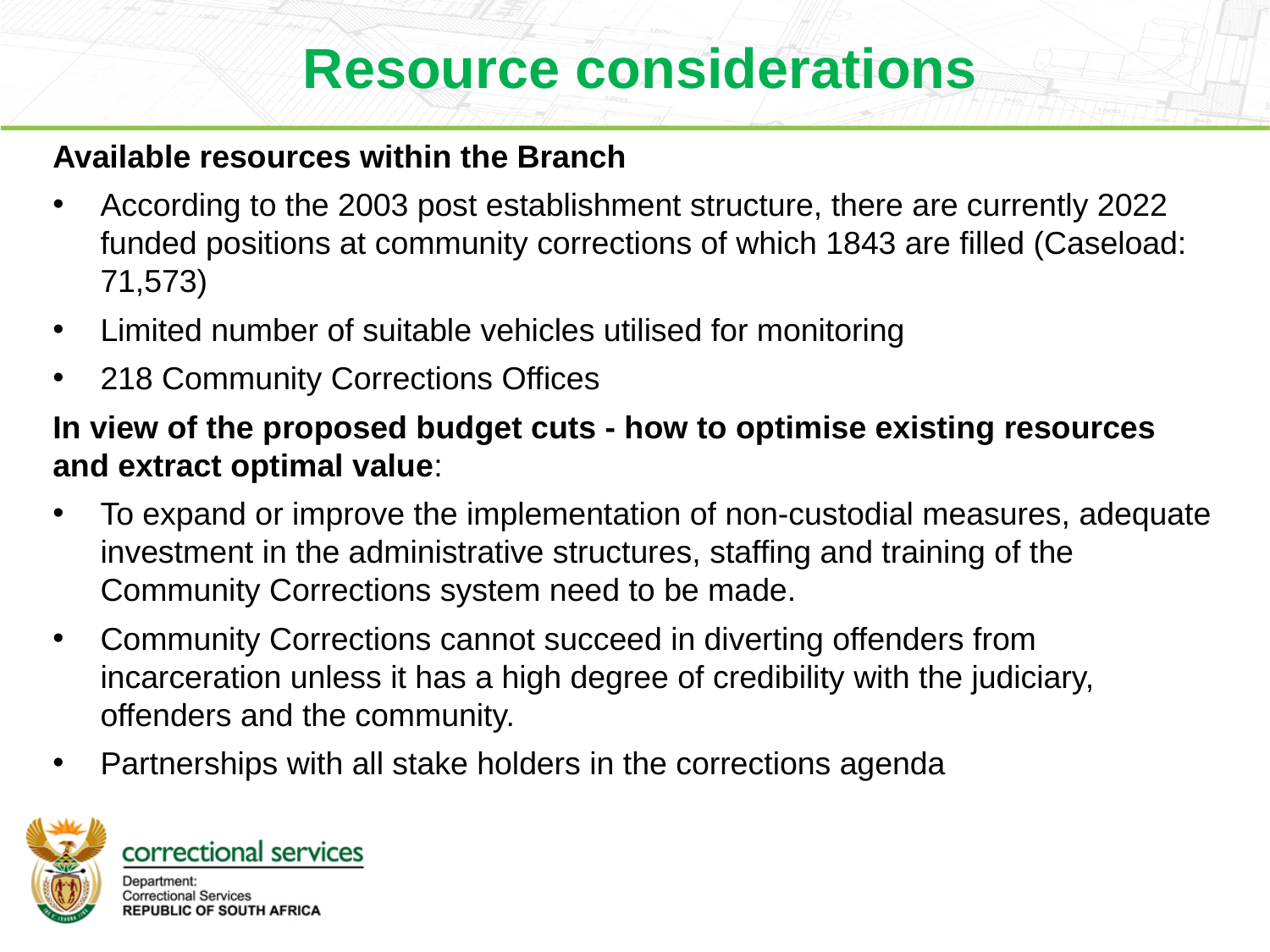

Resource considerations
Available resources within the Branch
According to the 2003 post establishment structure, there are currently 2022 funded positions at community corrections of which 1843 are filled (Caseload: 71,573)
Limited number of suitable vehicles utilised for monitoring
218 Community Corrections Offices
In view of the proposed budget cuts - how to optimise existing resources and extract optimal value:
To expand or improve the implementation of non-custodial measures, adequate investment in the administrative structures, staffing and training of the Community Corrections system need to be made.
Community Corrections cannot succeed in diverting offenders from incarceration unless it has a high degree of credibility with the judiciary, offenders and the community.
Partnerships with all stake holders in the corrections agenda